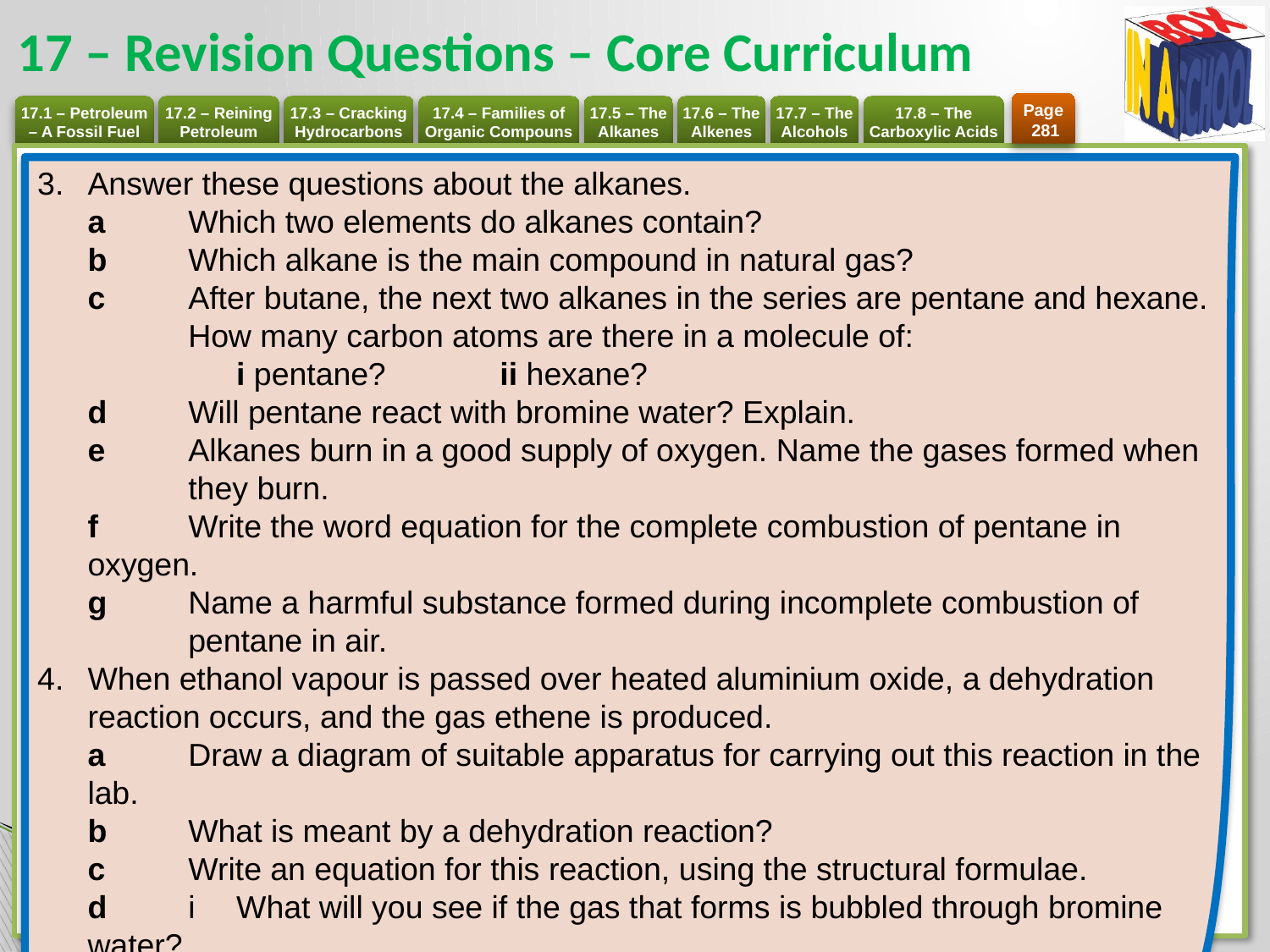

# 17 – Revision Questions – Core Curriculum
Page
 281
Answer these questions about the alkanes.
a 	Which two elements do alkanes contain?
b 	Which alkane is the main compound in natural gas?
c 	After butane, the next two alkanes in the series are pentane and hexane. 	How many carbon atoms are there in a molecule of:
		i pentane? 	ii hexane?
d 	Will pentane react with bromine water? Explain.
e 	Alkanes burn in a good supply of oxygen. Name the gases formed when 	they burn.
f 	Write the word equation for the complete combustion of pentane in oxygen.
g 	Name a harmful substance formed during incomplete combustion of 	pentane in air.
When ethanol vapour is passed over heated aluminium oxide, a dehydration reaction occurs, and the gas ethene is produced.
a 	Draw a diagram of suitable apparatus for carrying out this reaction in the lab.
b 	What is meant by a dehydration reaction?
c 	Write an equation for this reaction, using the structural formulae.
d 	i 	What will you see if the gas that forms is bubbled through bromine water?
	ii 	You will not see this if ethanol vapour is passed through bromine water. 		Why not?